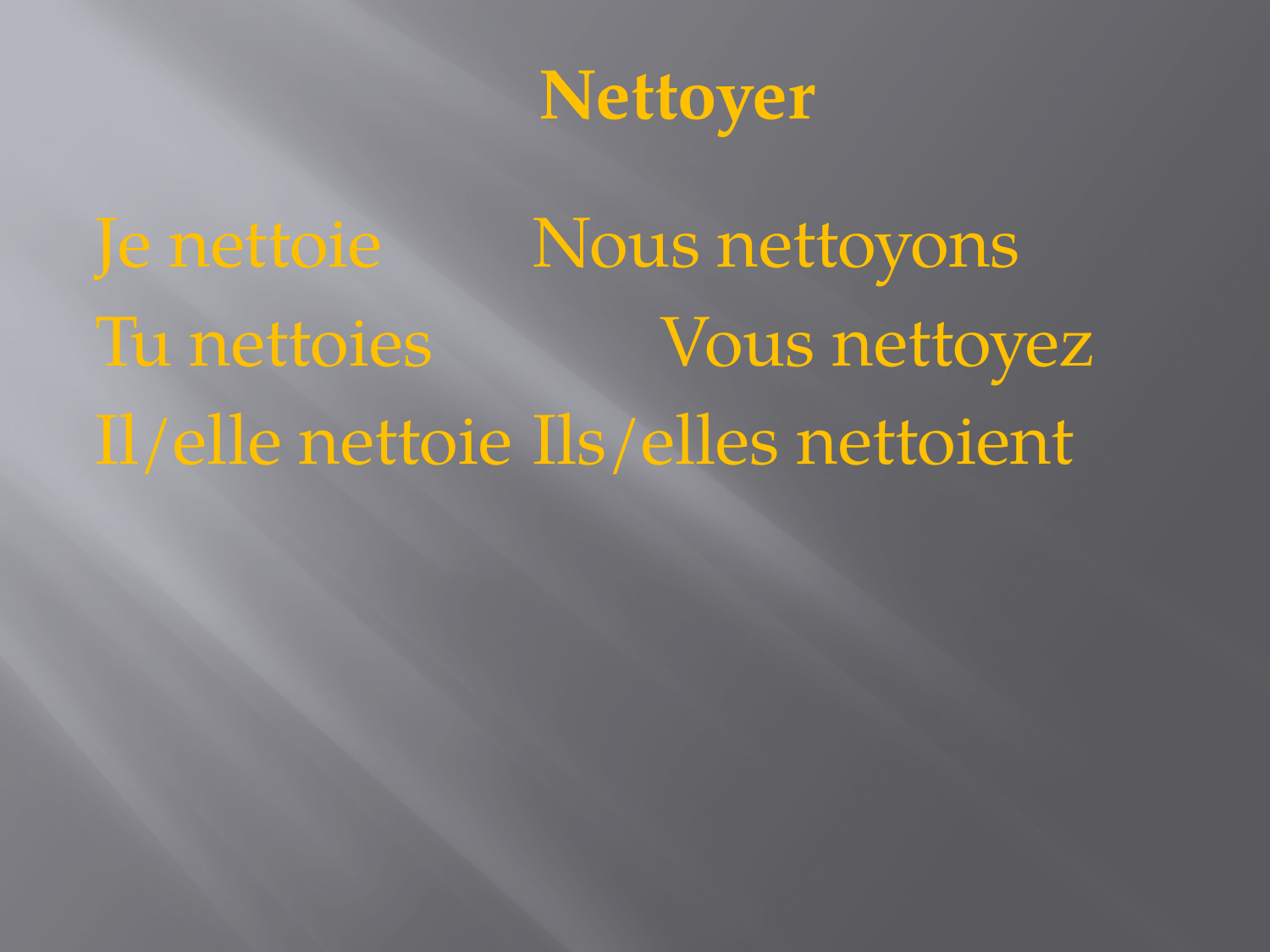

Nettoyer
Je nettoie		Nous nettoyons
Tu nettoies		Vous nettoyez
Il/elle nettoie	Ils/elles nettoient